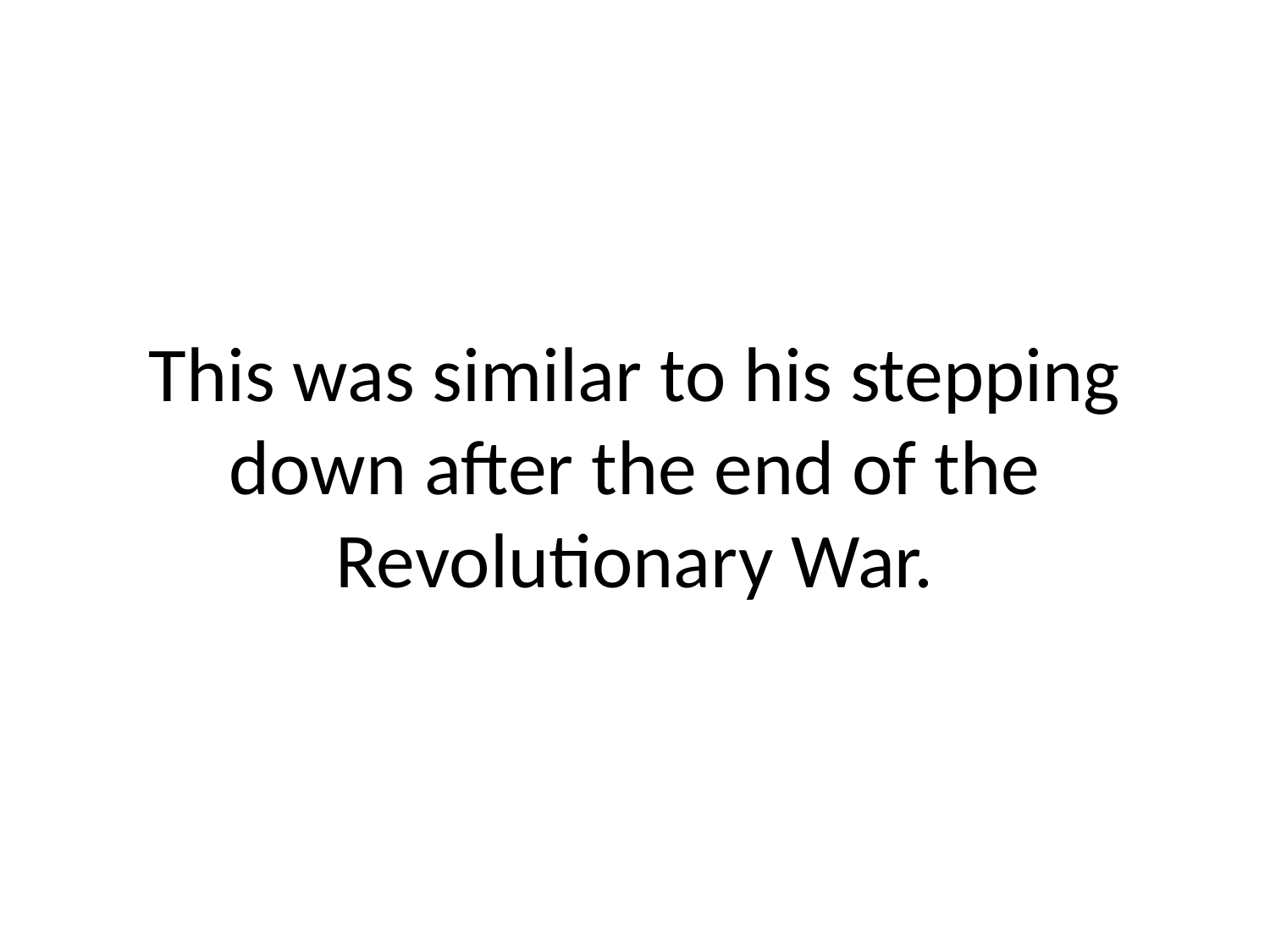

# This was similar to his stepping down after the end of the Revolutionary War.